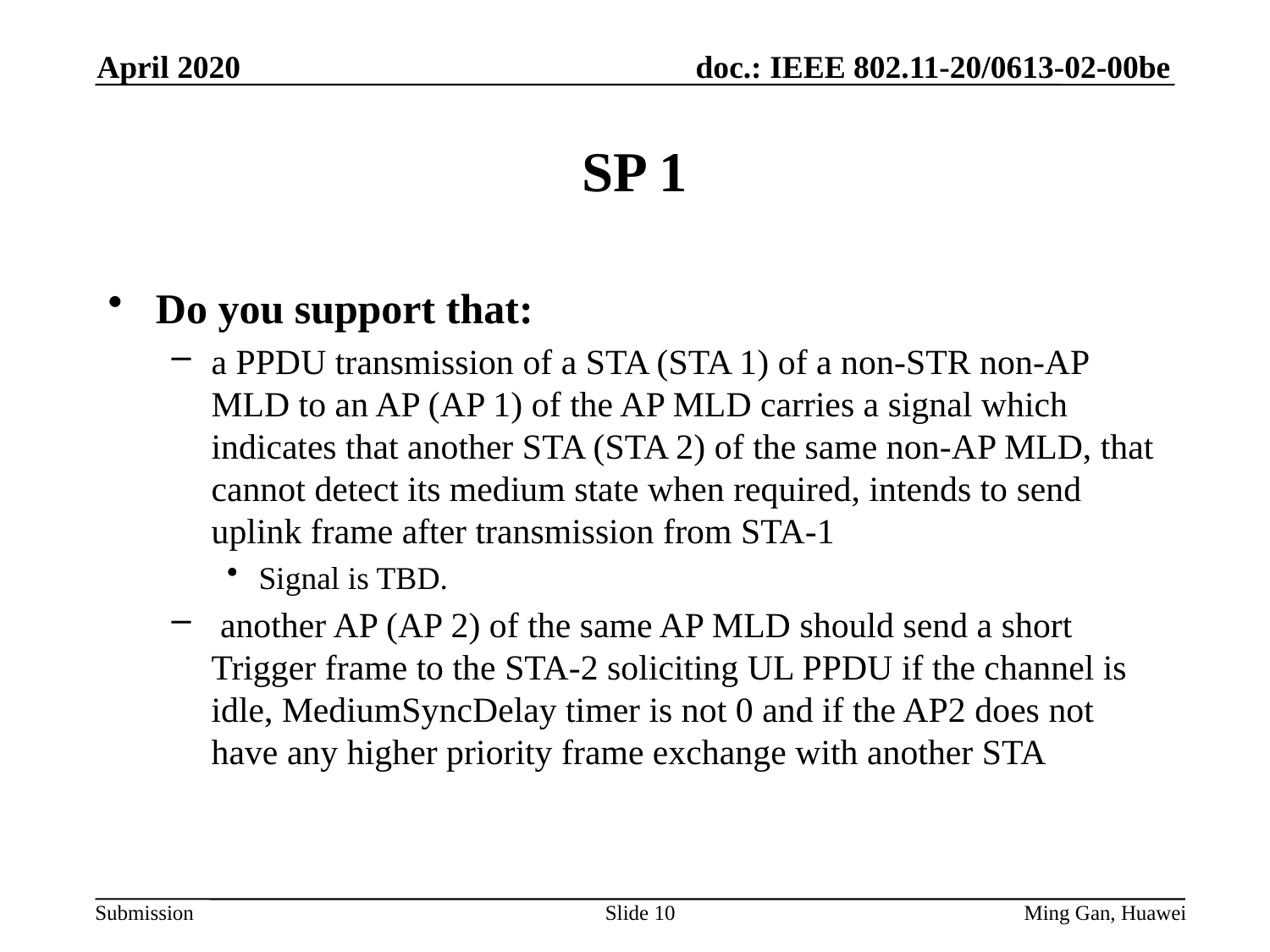

April 2020
# SP 1
Do you support that:
a PPDU transmission of a STA (STA 1) of a non-STR non-AP MLD to an AP (AP 1) of the AP MLD carries a signal which indicates that another STA (STA 2) of the same non-AP MLD, that cannot detect its medium state when required, intends to send uplink frame after transmission from STA-1
Signal is TBD.
 another AP (AP 2) of the same AP MLD should send a short Trigger frame to the STA-2 soliciting UL PPDU if the channel is idle, MediumSyncDelay timer is not 0 and if the AP2 does not have any higher priority frame exchange with another STA

Slide 10
Ming Gan, Huawei